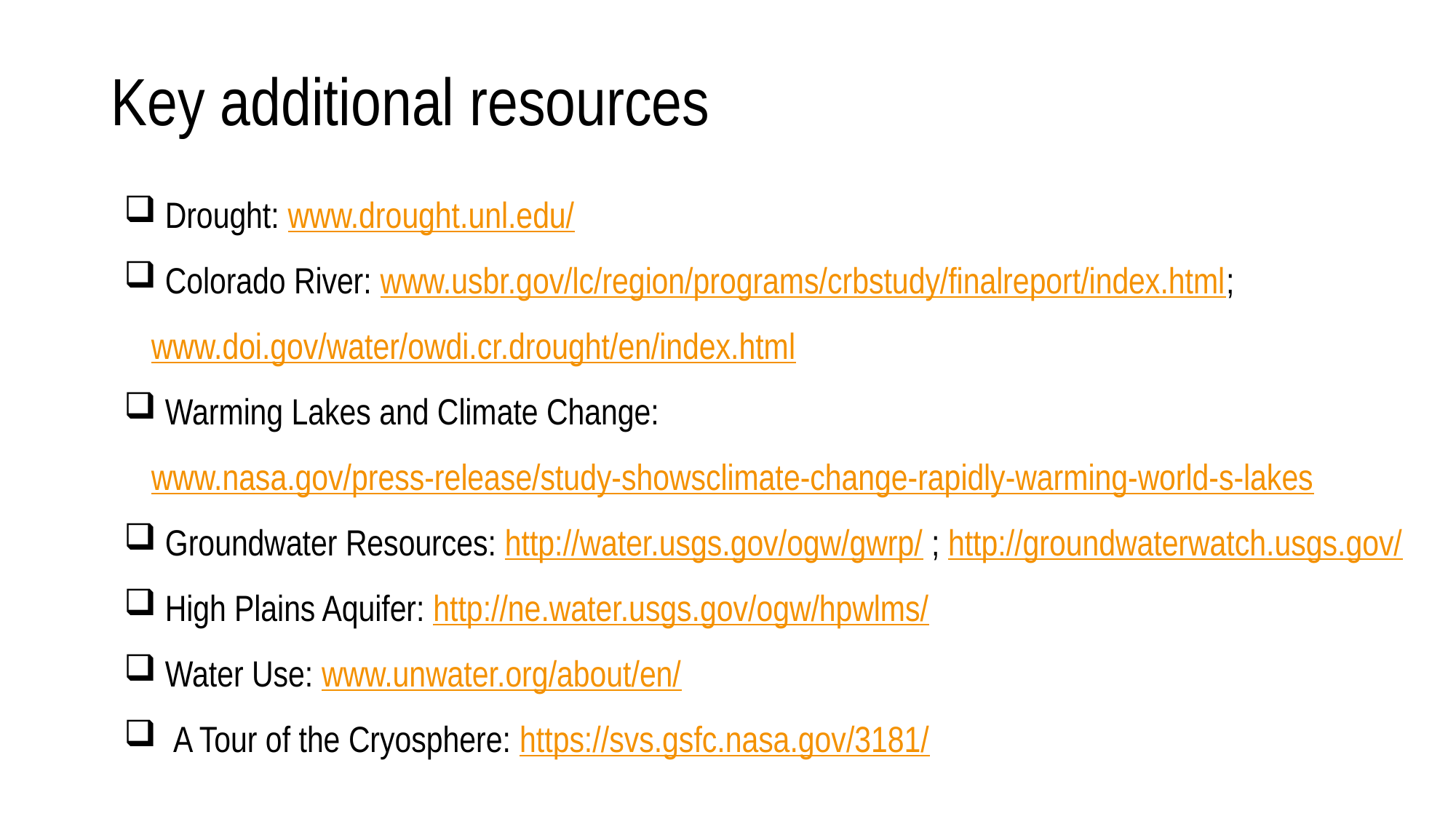

# Key additional resources
 Drought: www.drought.unl.edu/
 Colorado River: www.usbr.gov/lc/region/programs/crbstudy/finalreport/index.html; www.doi.gov/water/owdi.cr.drought/en/index.html
 Warming Lakes and Climate Change: www.nasa.gov/press-release/study-showsclimate-change-rapidly-warming-world-s-lakes
 Groundwater Resources: http://water.usgs.gov/ogw/gwrp/ ; http://groundwaterwatch.usgs.gov/
 High Plains Aquifer: http://ne.water.usgs.gov/ogw/hpwlms/
 Water Use: www.unwater.org/about/en/
  A Tour of the Cryosphere: https://svs.gsfc.nasa.gov/3181/